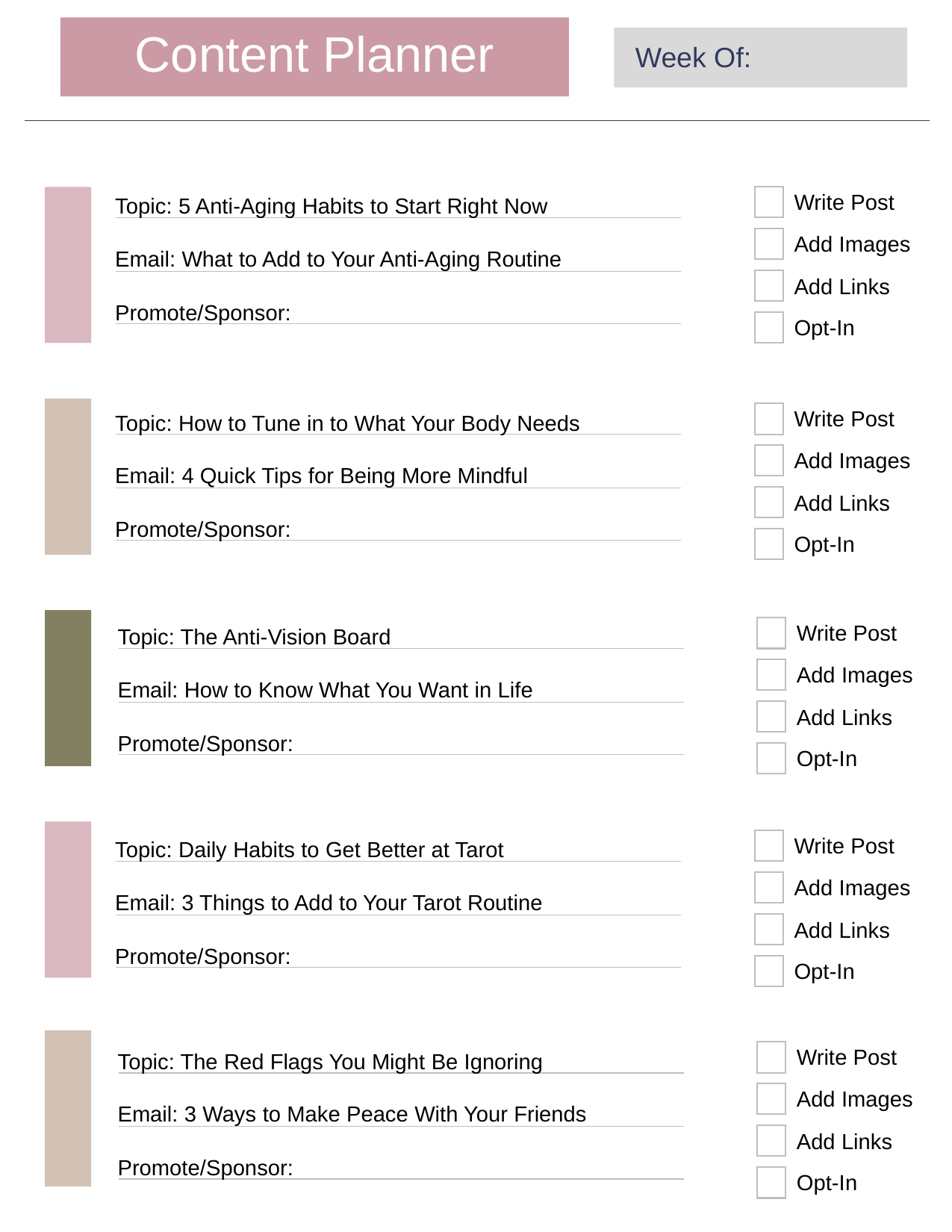

Content Planner

Week Of:
Write Post

Topic: 5 Anti-Aging Habits to Start Right Now
Add Images

Email: What to Add to Your Anti-Aging Routine
Add Links

Promote/Sponsor:
Opt-In

Write Post

Topic: How to Tune in to What Your Body Needs
Add Images

Email: 4 Quick Tips for Being More Mindful
Add Links

Promote/Sponsor:
Opt-In

Write Post

Topic: The Anti-Vision Board
Add Images

Email: How to Know What You Want in Life
Add Links

Promote/Sponsor:
Opt-In

Write Post

Topic: Daily Habits to Get Better at Tarot
Add Images

Email: 3 Things to Add to Your Tarot Routine
Add Links

Promote/Sponsor:
Opt-In

Write Post

Topic: The Red Flags You Might Be Ignoring
Add Images

Email: 3 Ways to Make Peace With Your Friends
Add Links

Promote/Sponsor:
Opt-In